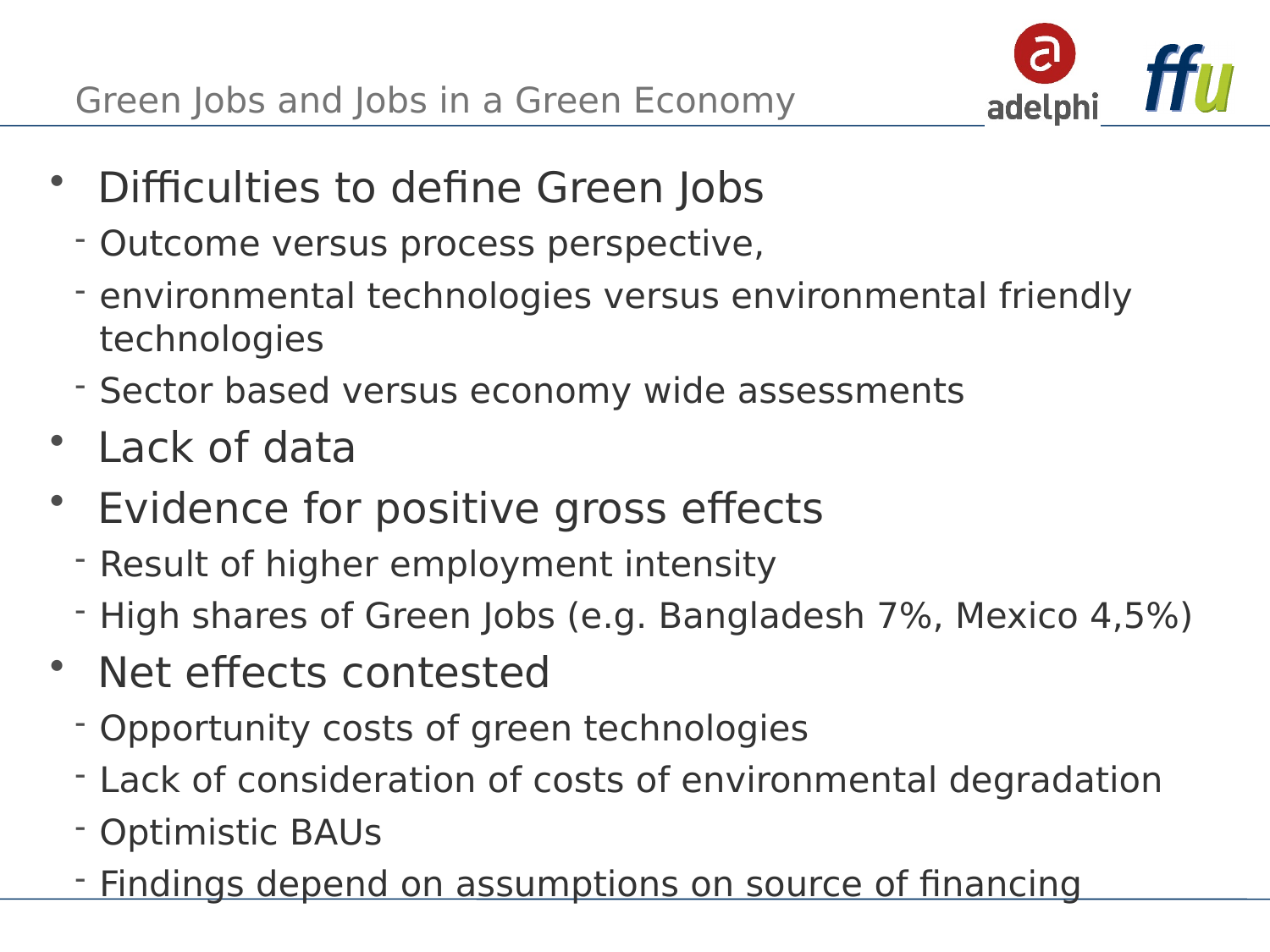

# Green Jobs and Jobs in a Green Economy
Difficulties to define Green Jobs
Outcome versus process perspective,
environmental technologies versus environmental friendly technologies
Sector based versus economy wide assessments
Lack of data
Evidence for positive gross effects
Result of higher employment intensity
High shares of Green Jobs (e.g. Bangladesh 7%, Mexico 4,5%)
Net effects contested
Opportunity costs of green technologies
Lack of consideration of costs of environmental degradation
Optimistic BAUs
Findings depend on assumptions on source of financing